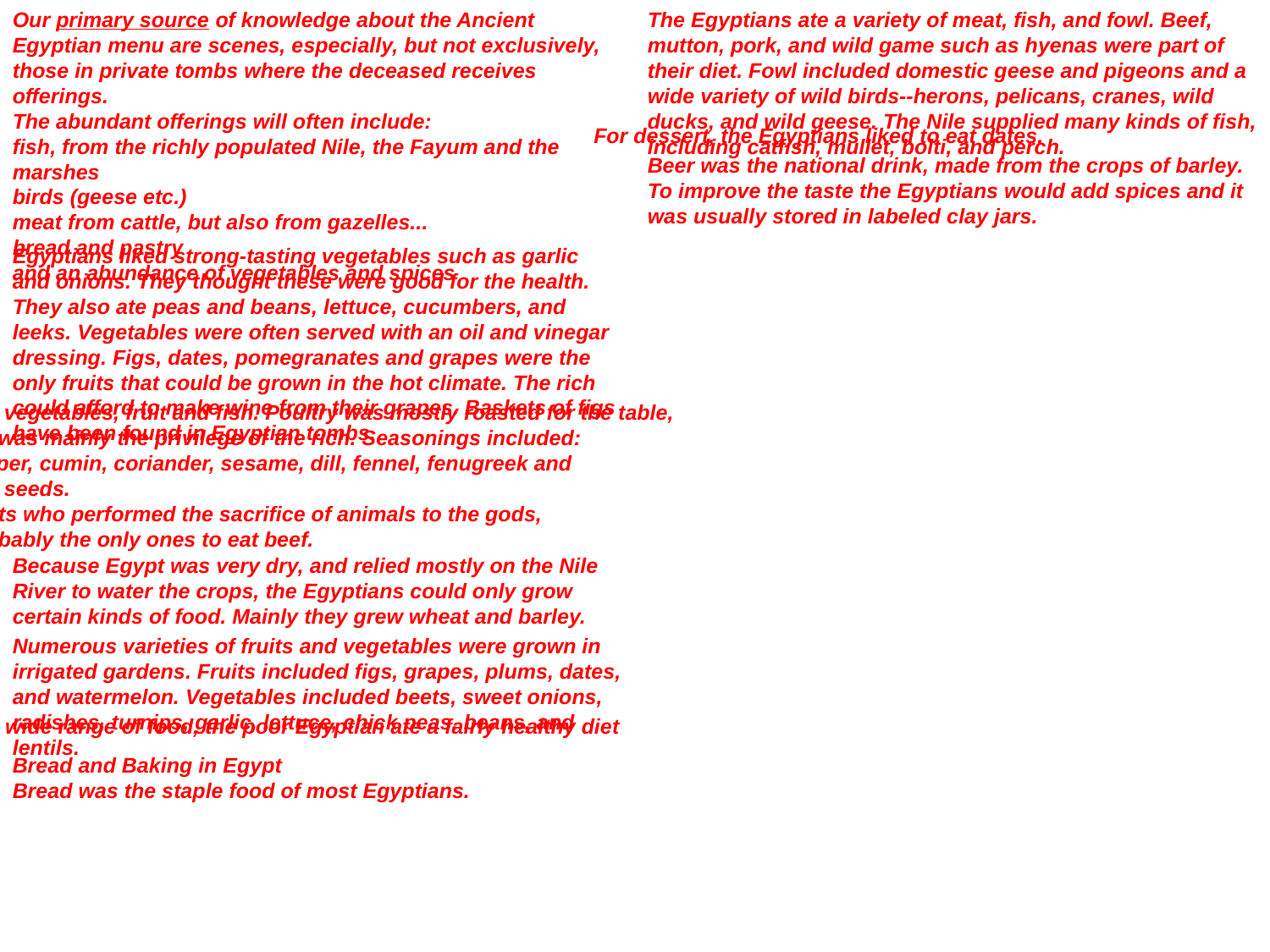

Our primary source of knowledge about the Ancient Egyptian menu are scenes, especially, but not exclusively, those in private tombs where the deceased receives offerings.
The abundant offerings will often include:
fish, from the richly populated Nile, the Fayum and the marshes
birds (geese etc.)
meat from cattle, but also from gazelles...
bread and pastry
and an abundance of vegetables and spices
The Egyptians ate a variety of meat, fish, and fowl. Beef, mutton, pork, and wild game such as hyenas were part of their diet. Fowl included domestic geese and pigeons and a wide variety of wild birds--herons, pelicans, cranes, wild ducks, and wild geese. The Nile supplied many kinds of fish, including catfish, mullet, bolti, and perch.
For dessert, the Egyptians liked to eat dates.
Beer was the national drink, made from the crops of barley. To improve the taste the Egyptians would add spices and it was usually stored in labeled clay jars.
Egyptians liked strong-tasting vegetables such as garlic and onions. They thought these were good for the health. They also ate peas and beans, lettuce, cucumbers, and leeks. Vegetables were often served with an oil and vinegar dressing. Figs, dates, pomegranates and grapes were the only fruits that could be grown in the hot climate. The rich could afford to make wine from their grapes. Baskets of figs have been found in Egyptian tombs.

including vegetables, fruit and fish. Poultry was mostly roasted for the table,
but meat was mainly the privilege of the rich. Seasonings included:
 salt, pepper, cumin, coriander, sesame, dill, fennel, fenugreek and
 assorted seeds.
The priests who performed the sacrifice of animals to the gods,
 were probably the only ones to eat beef.
Because Egypt was very dry, and relied mostly on the Nile River to water the crops, the Egyptians could only grow certain kinds of food. Mainly they grew wheat and barley.
Numerous varieties of fruits and vegetables were grown in irrigated gardens. Fruits included figs, grapes, plums, dates, and watermelon. Vegetables included beets, sweet onions, radishes, turnips, garlic, lettuce, chick peas, beans, and lentils.
Having a wide range of food, the poor Egyptian ate a fairly healthy diet

Bread and Baking in Egypt
Bread was the staple food of most Egyptians.